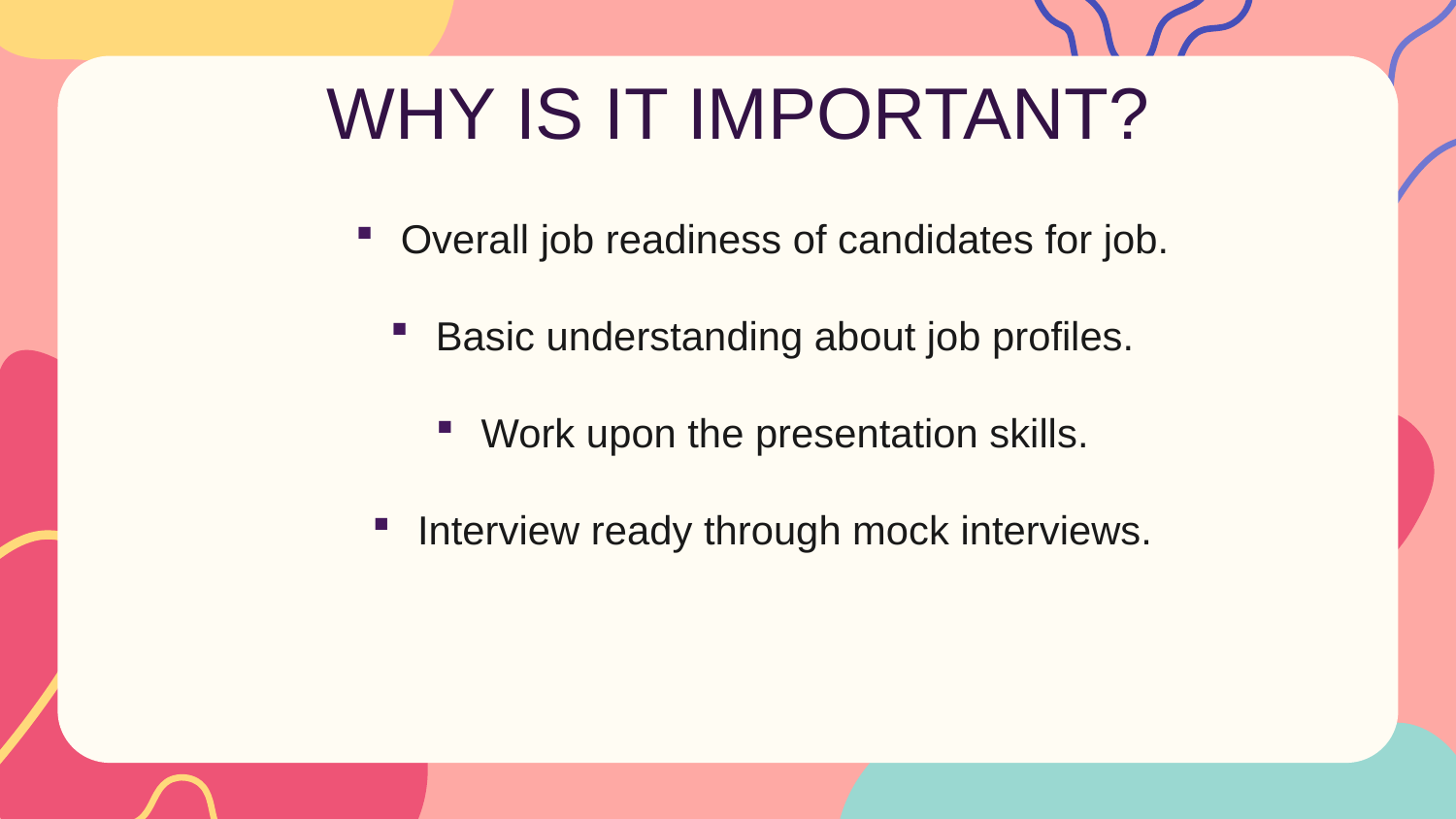

# WHY IS IT IMPORTANT?
Overall job readiness of candidates for job.

Basic understanding about job profiles.

Work upon the presentation skills.

Interview ready through mock interviews.